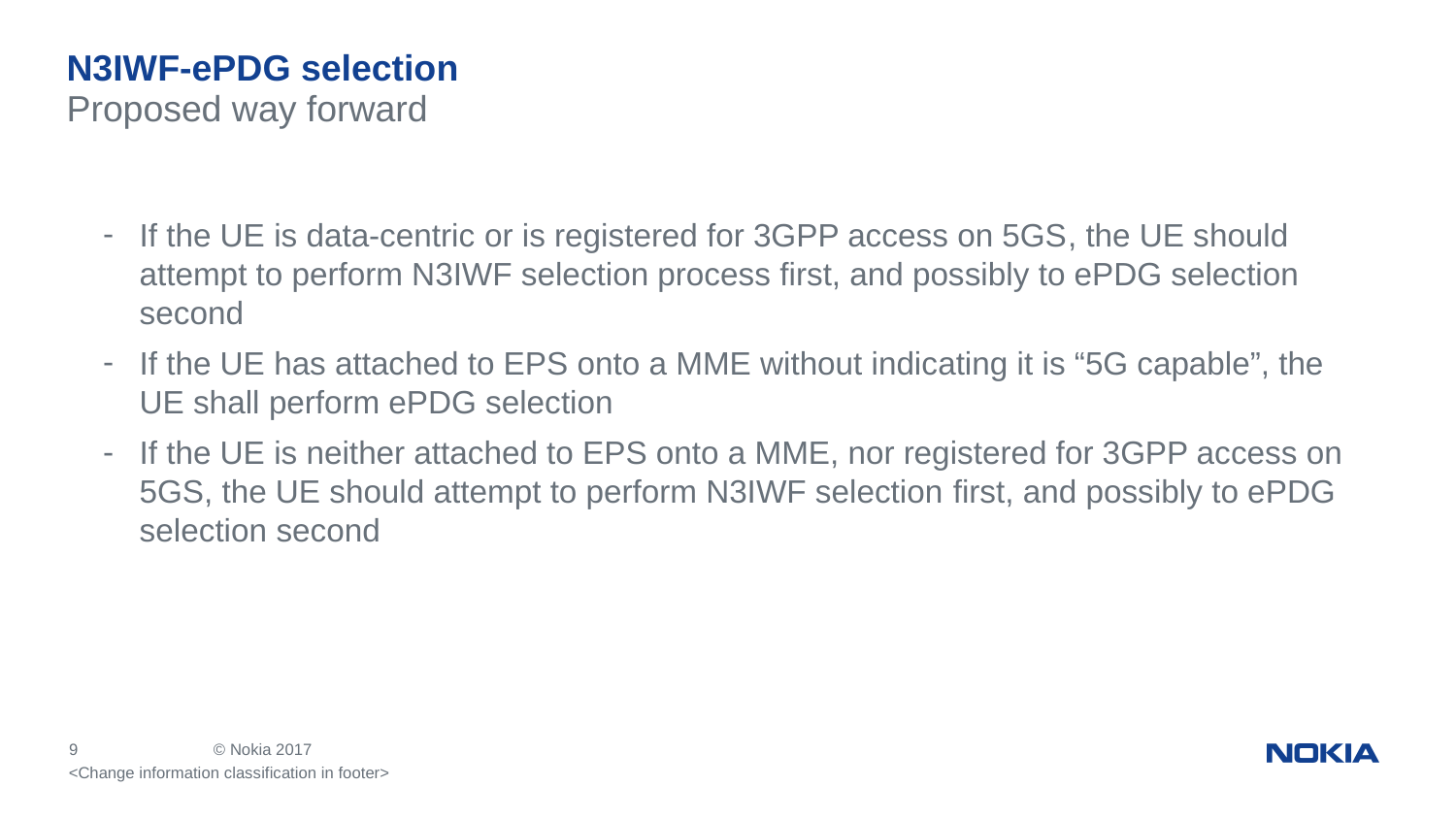

# N3IWF-ePDG selection
Proposed way forward
If the UE is data-centric or is registered for 3GPP access on 5GS, the UE should attempt to perform N3IWF selection process first, and possibly to ePDG selection second
If the UE has attached to EPS onto a MME without indicating it is “5G capable”, the UE shall perform ePDG selection
If the UE is neither attached to EPS onto a MME, nor registered for 3GPP access on 5GS, the UE should attempt to perform N3IWF selection first, and possibly to ePDG selection second
<Change information classification in footer>